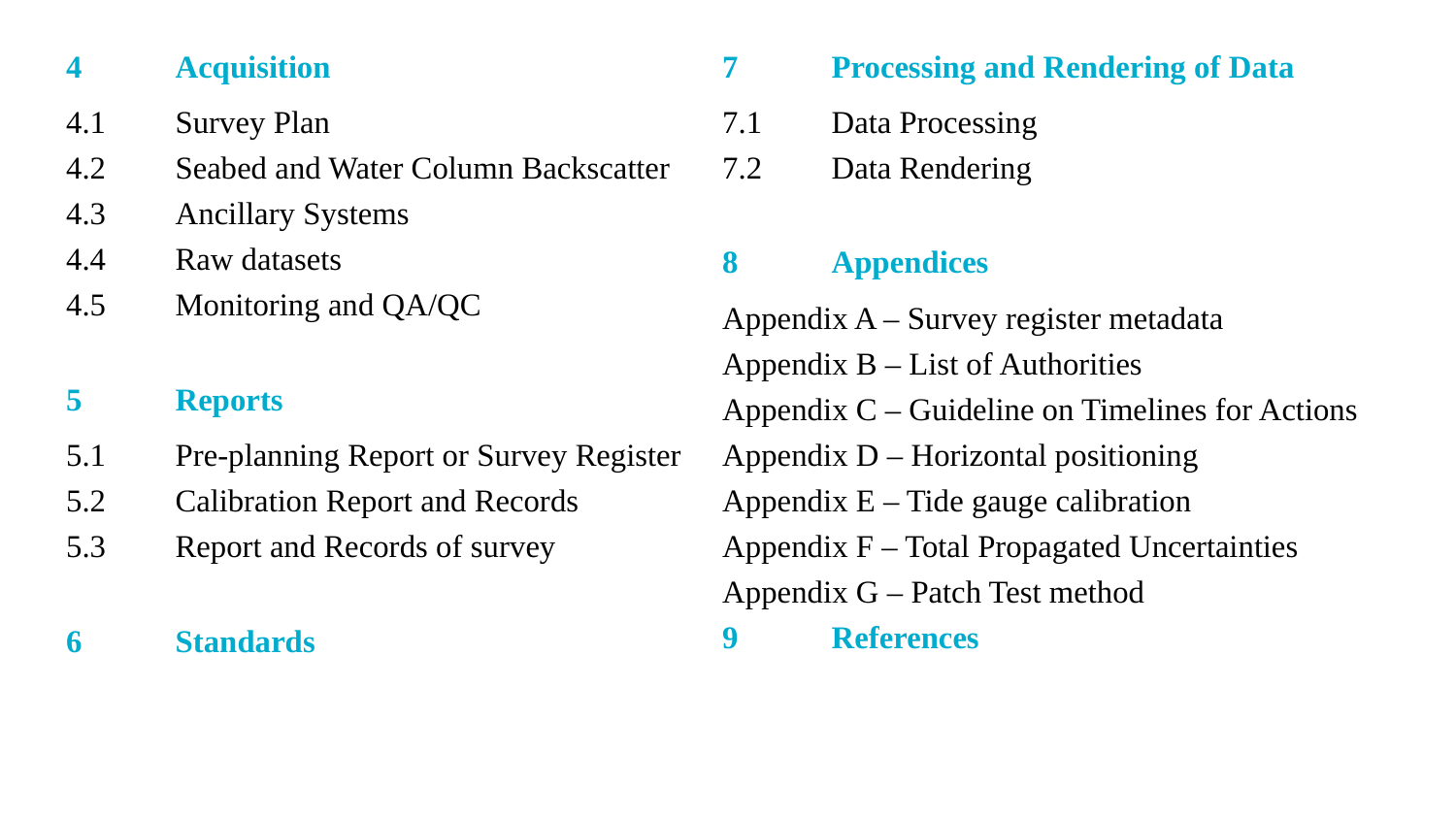

4	Acquisition
4.1	Survey Plan
4.2	Seabed and Water Column Backscatter
4.3	Ancillary Systems
4.4	Raw datasets
4.5	Monitoring and QA/QC

5	Reports
5.1	Pre-planning Report or Survey Register
5.2	Calibration Report and Records
5.3	Report and Records of survey

6	Standards

7	Processing and Rendering of Data
7.1	Data Processing
7.2	Data Rendering

8	Appendices
Appendix A – Survey register metadata
Appendix B – List of Authorities
Appendix C – Guideline on Timelines for Actions
Appendix D – Horizontal positioning
Appendix E – Tide gauge calibration
Appendix F – Total Propagated Uncertainties
Appendix G – Patch Test method
9	References